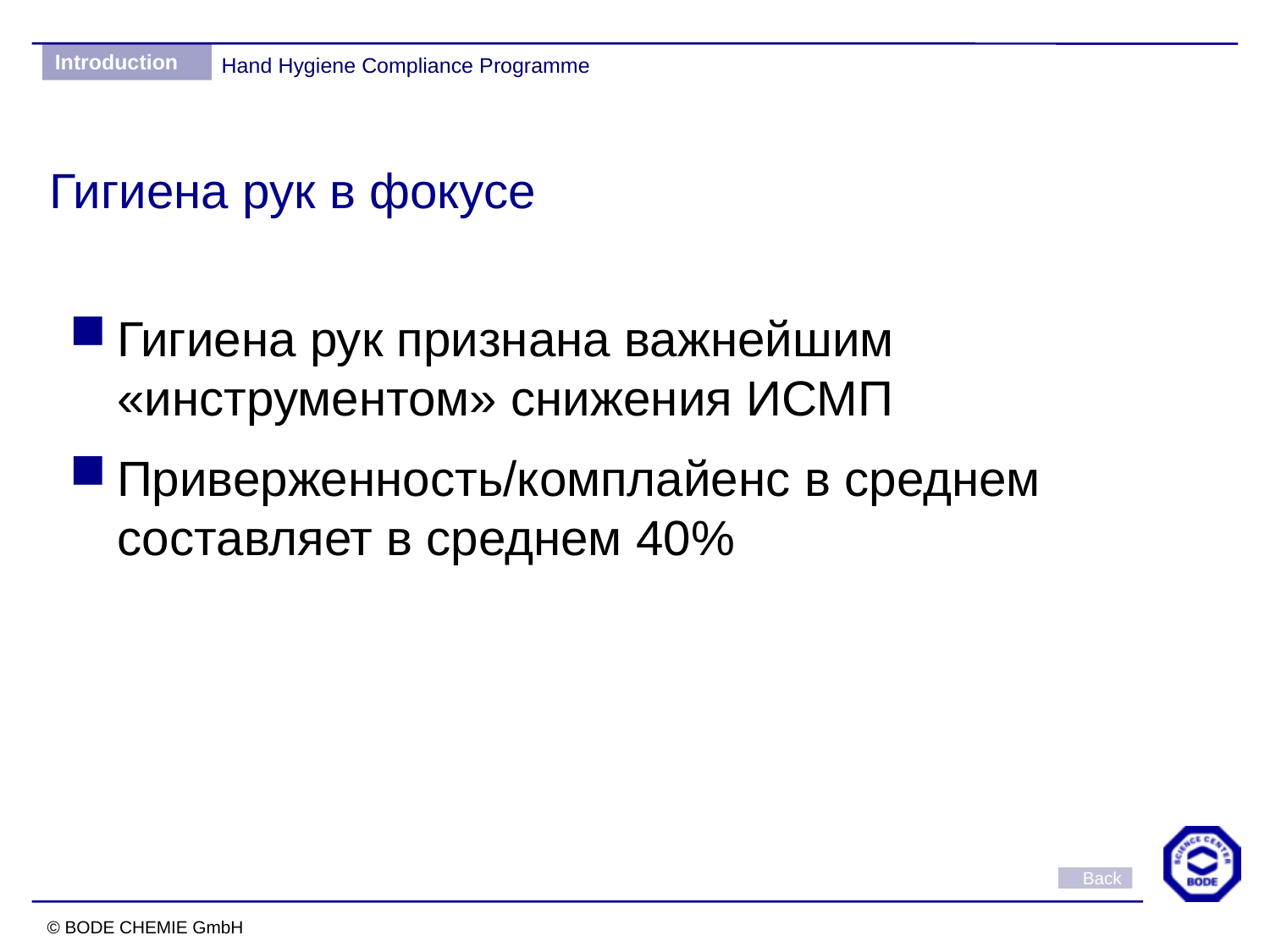

Гигиена рук в фокусе
Гигиена рук признана важнейшим «инструментом» снижения ИСМП
Приверженность/комплайенс в среднем составляет в среднем 40%